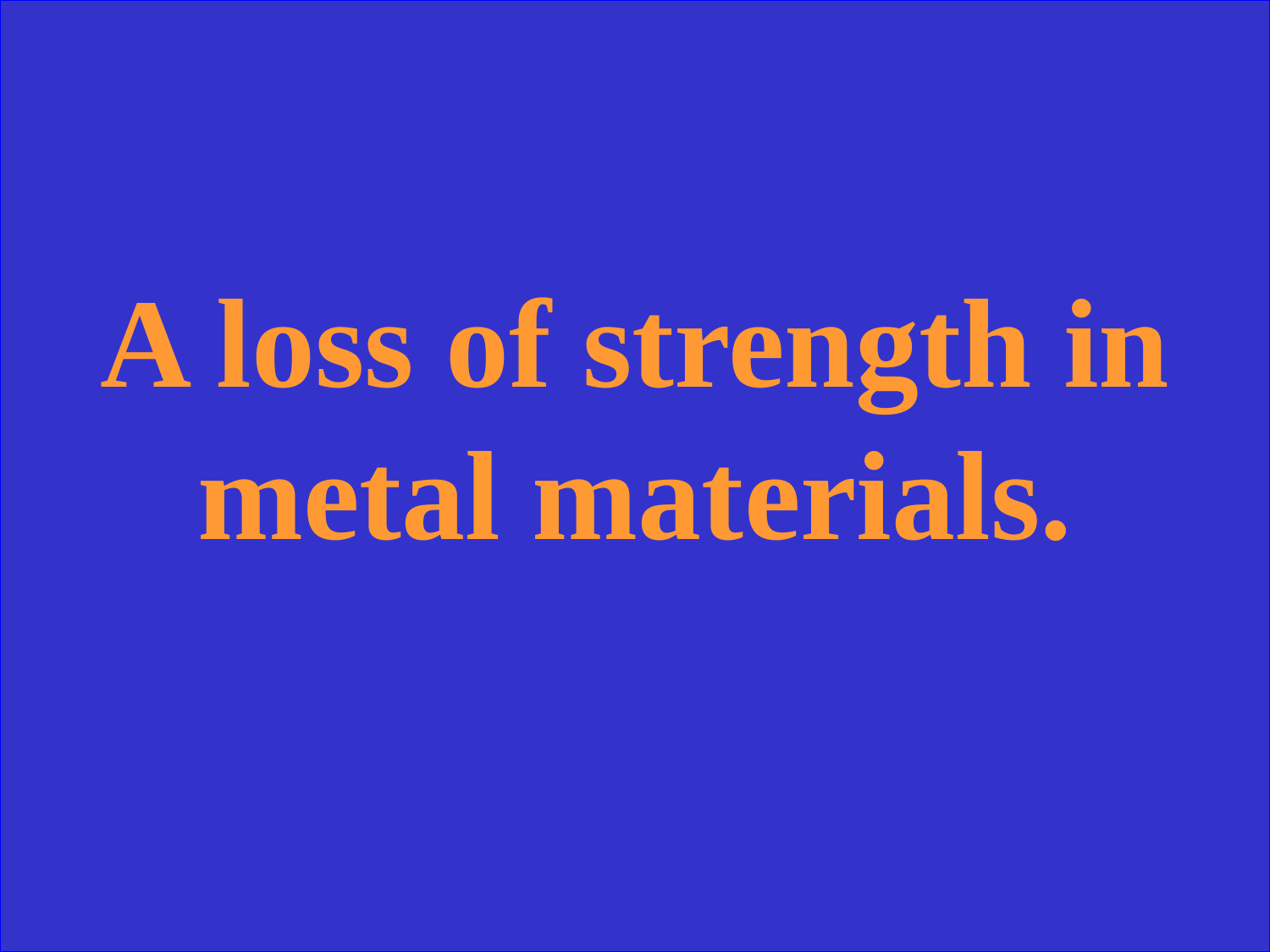

A loss of strength in metal materials.